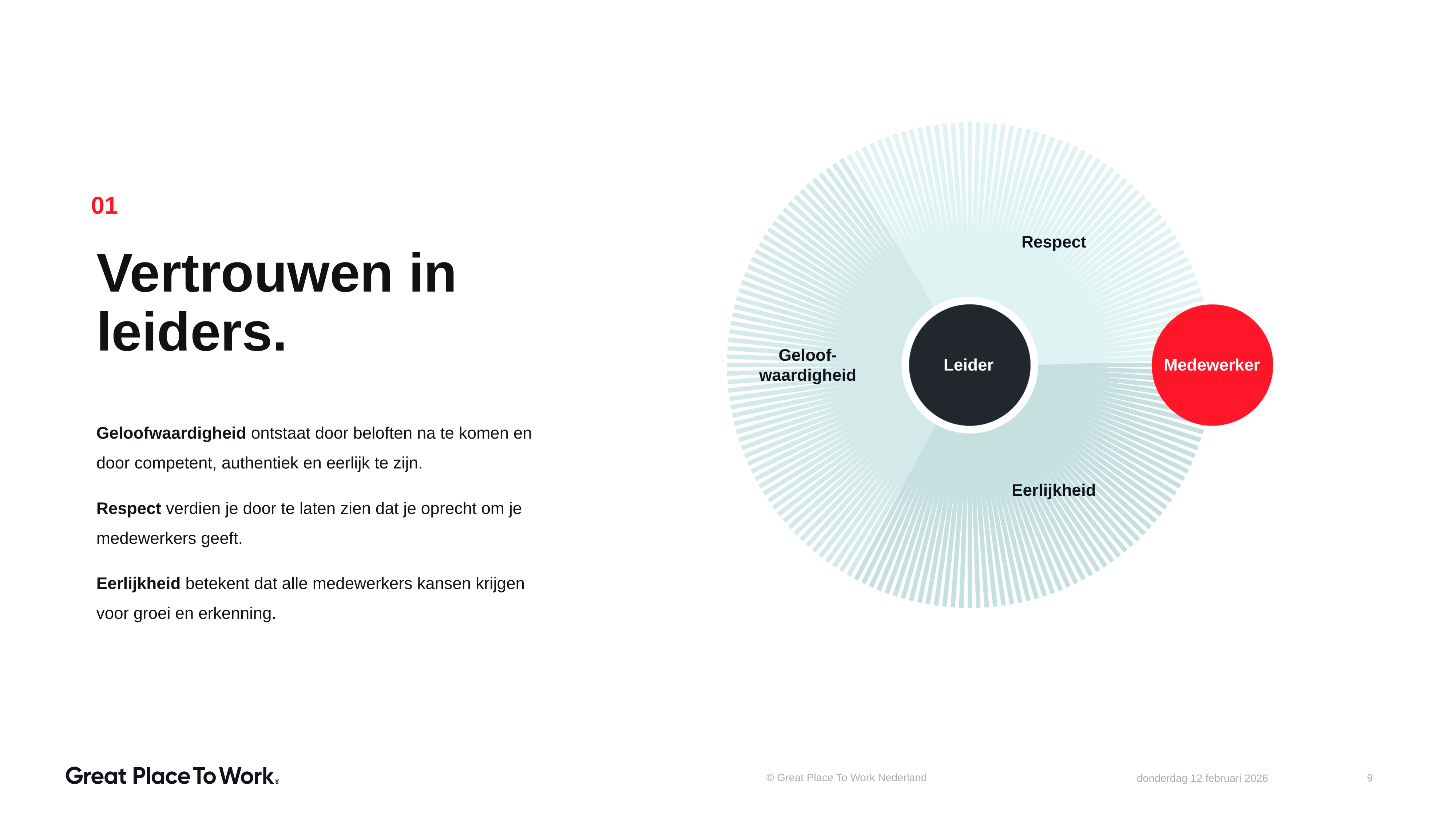

© Great Place To Work Nederland
9
donderdag 12 februari 2026